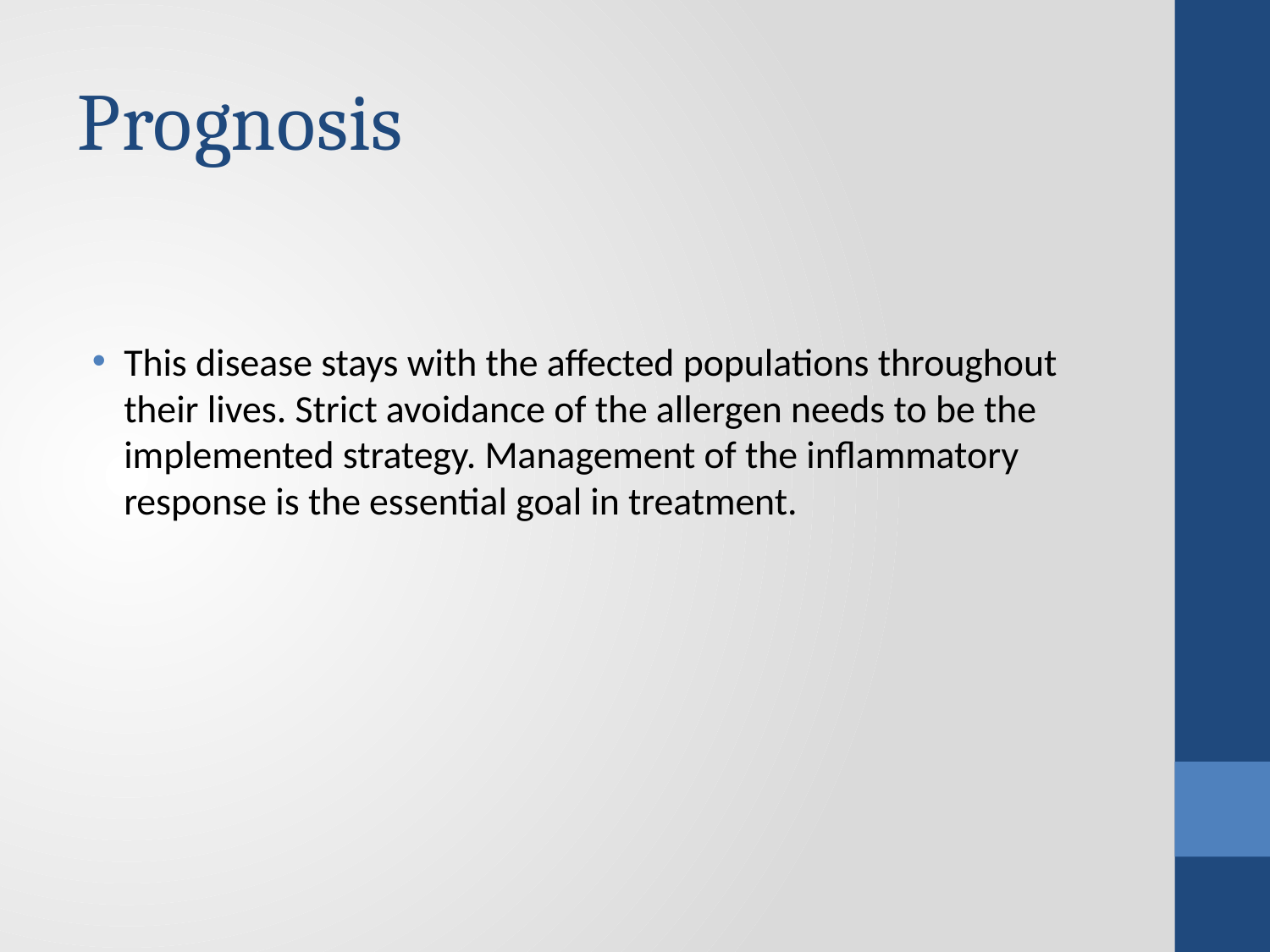

# Prognosis

This disease stays with the affected populations throughout their lives. Strict avoidance of the allergen needs to be the implemented strategy. Management of the inflammatory response is the essential goal in treatment.